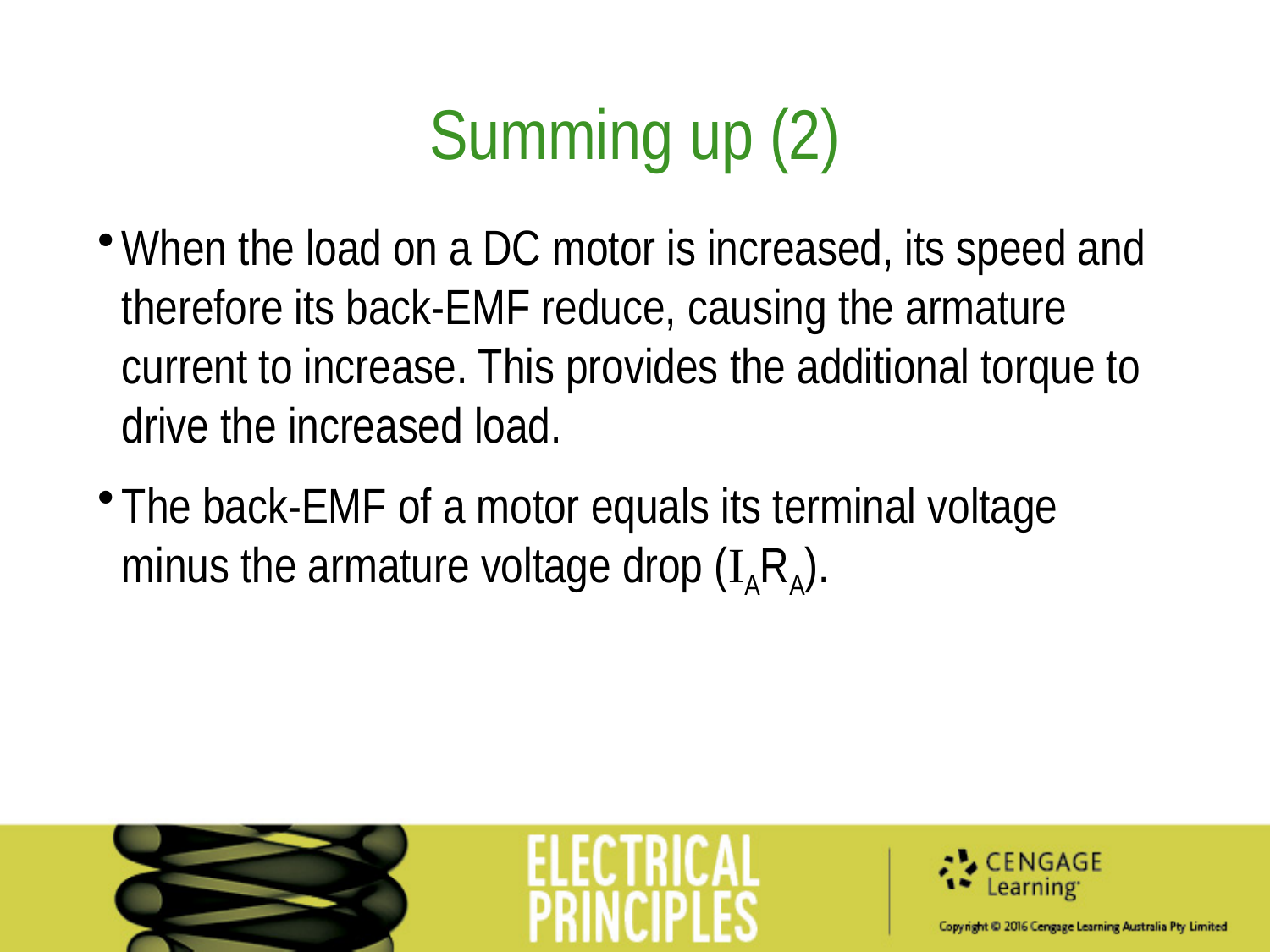

Summing up (2)
When the load on a DC motor is increased, its speed and therefore its back-EMF reduce, causing the armature current to increase. This provides the additional torque to drive the increased load.
The back-EMF of a motor equals its terminal voltage minus the armature voltage drop (IARA).